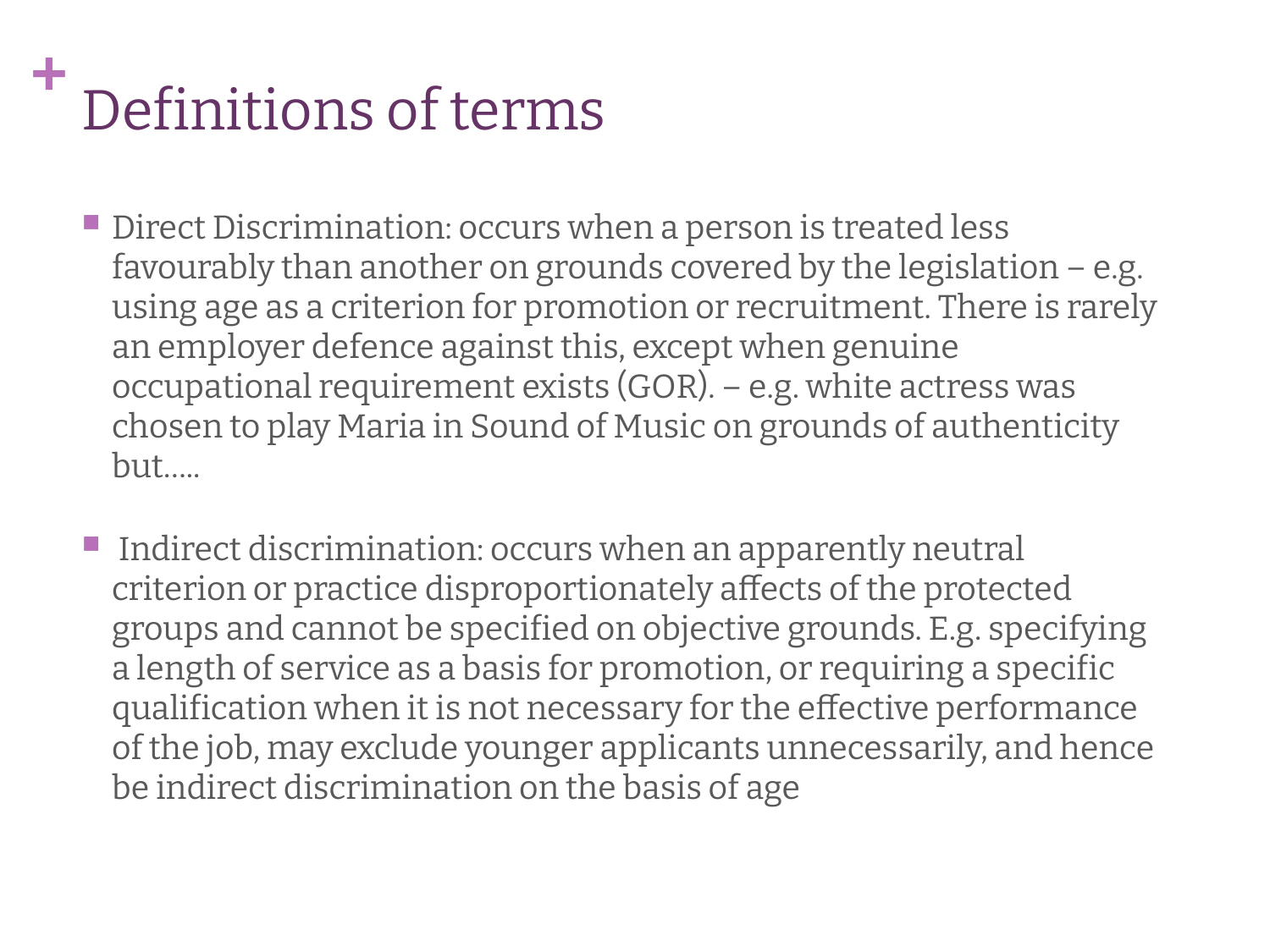

# Definitions of terms
Direct Discrimination: occurs when a person is treated less favourably than another on grounds covered by the legislation – e.g. using age as a criterion for promotion or recruitment. There is rarely an employer defence against this, except when genuine occupational requirement exists (GOR). – e.g. white actress was chosen to play Maria in Sound of Music on grounds of authenticity but…..
 Indirect discrimination: occurs when an apparently neutral criterion or practice disproportionately affects of the protected groups and cannot be specified on objective grounds. E.g. specifying a length of service as a basis for promotion, or requiring a specific qualification when it is not necessary for the effective performance of the job, may exclude younger applicants unnecessarily, and hence be indirect discrimination on the basis of age